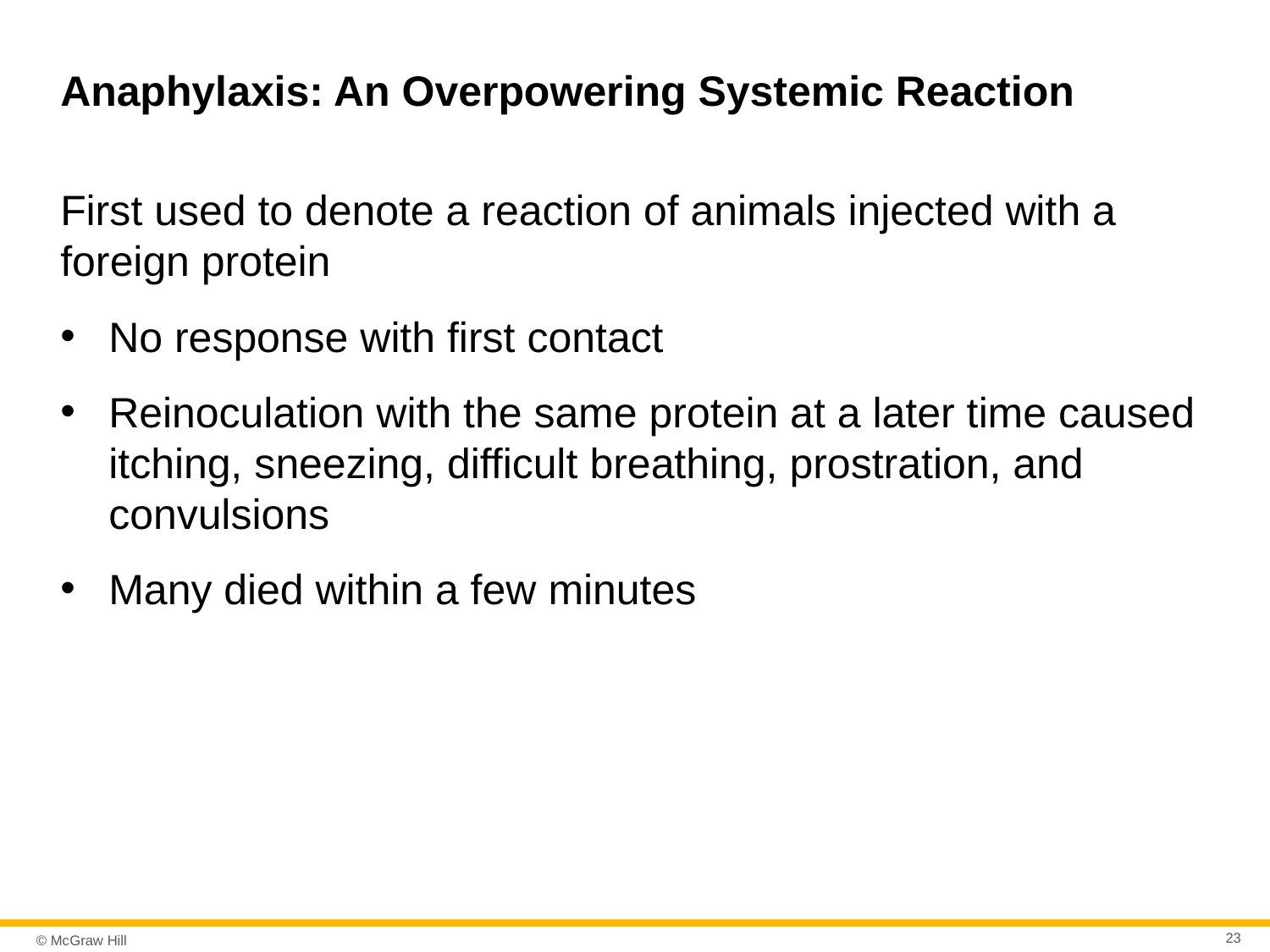

# Anaphylaxis: An Overpowering Systemic Reaction
First used to denote a reaction of animals injected with a foreign protein
No response with first contact
Reinoculation with the same protein at a later time caused itching, sneezing, difficult breathing, prostration, and convulsions
Many died within a few minutes